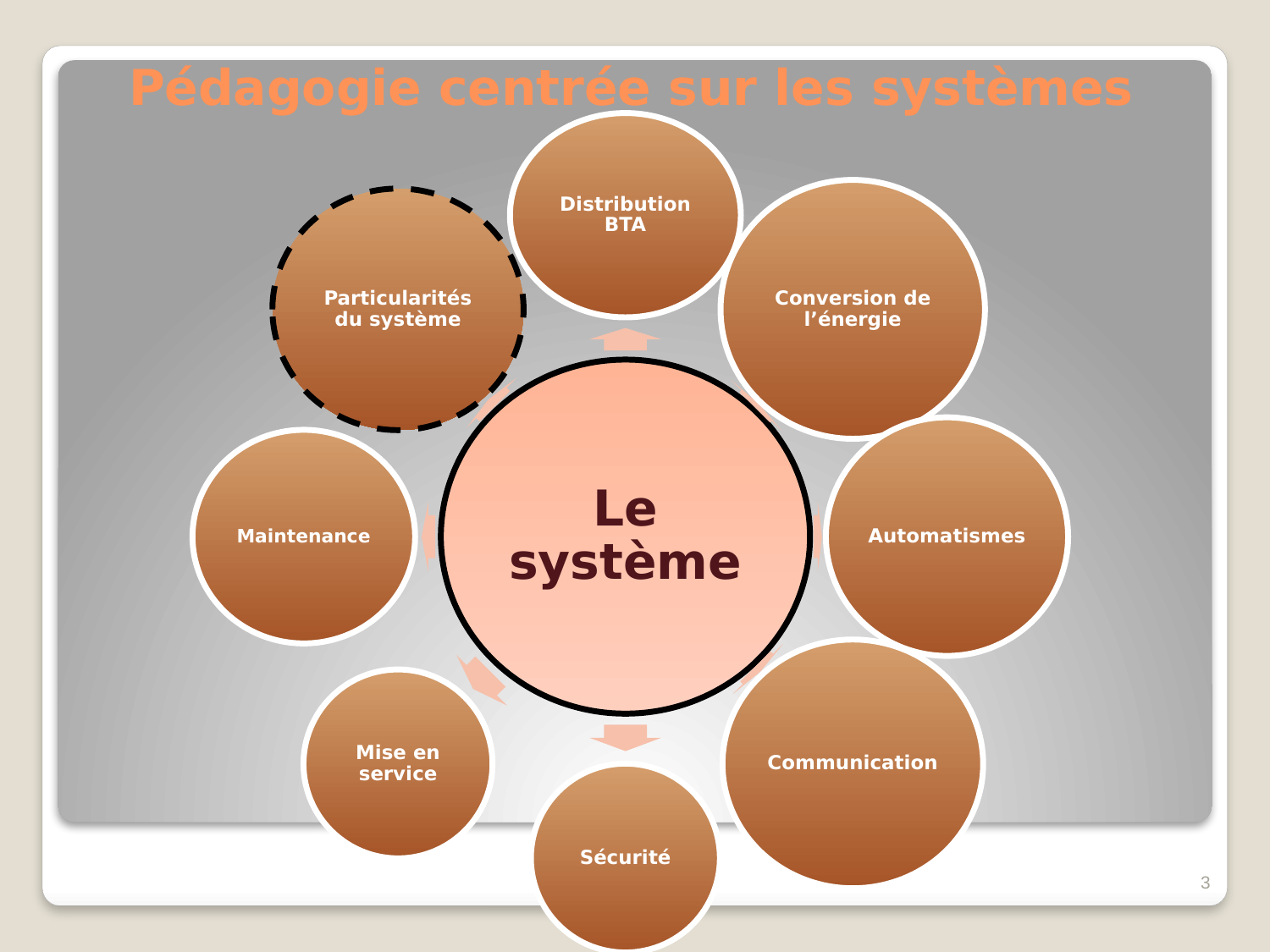

# Pédagogie centrée sur les systèmes
Le système

Distribution BTA

Conversion de l’énergie

Automatismes

Communication

Sécurité

Mise en service

Maintenance

Particularités du système
3